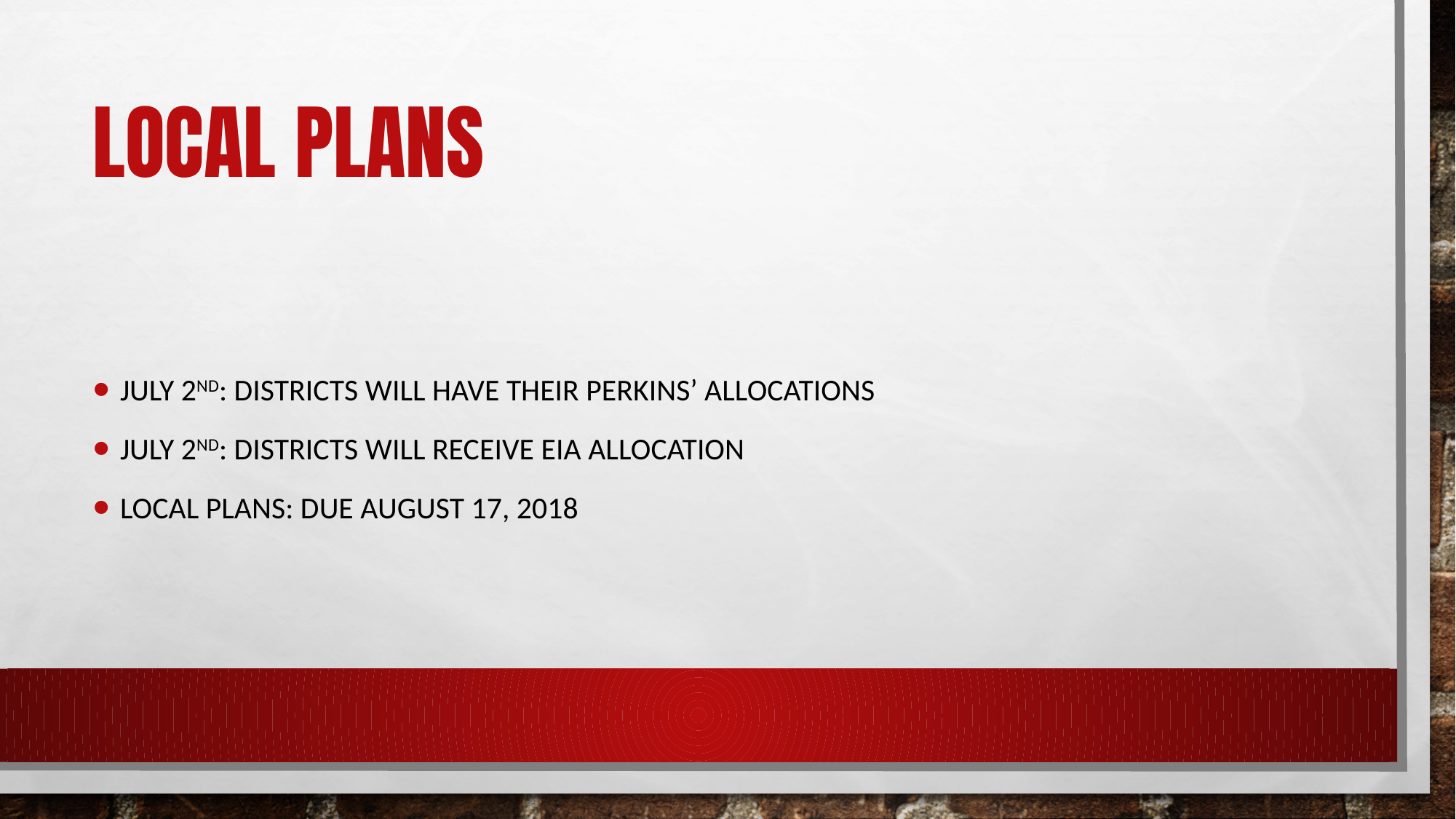

# Local Plans
July 2nd: Districts will have their perkins’ allocations
July 2nd: Districts will receive EIA allocation
Local plans: Due August 17, 2018